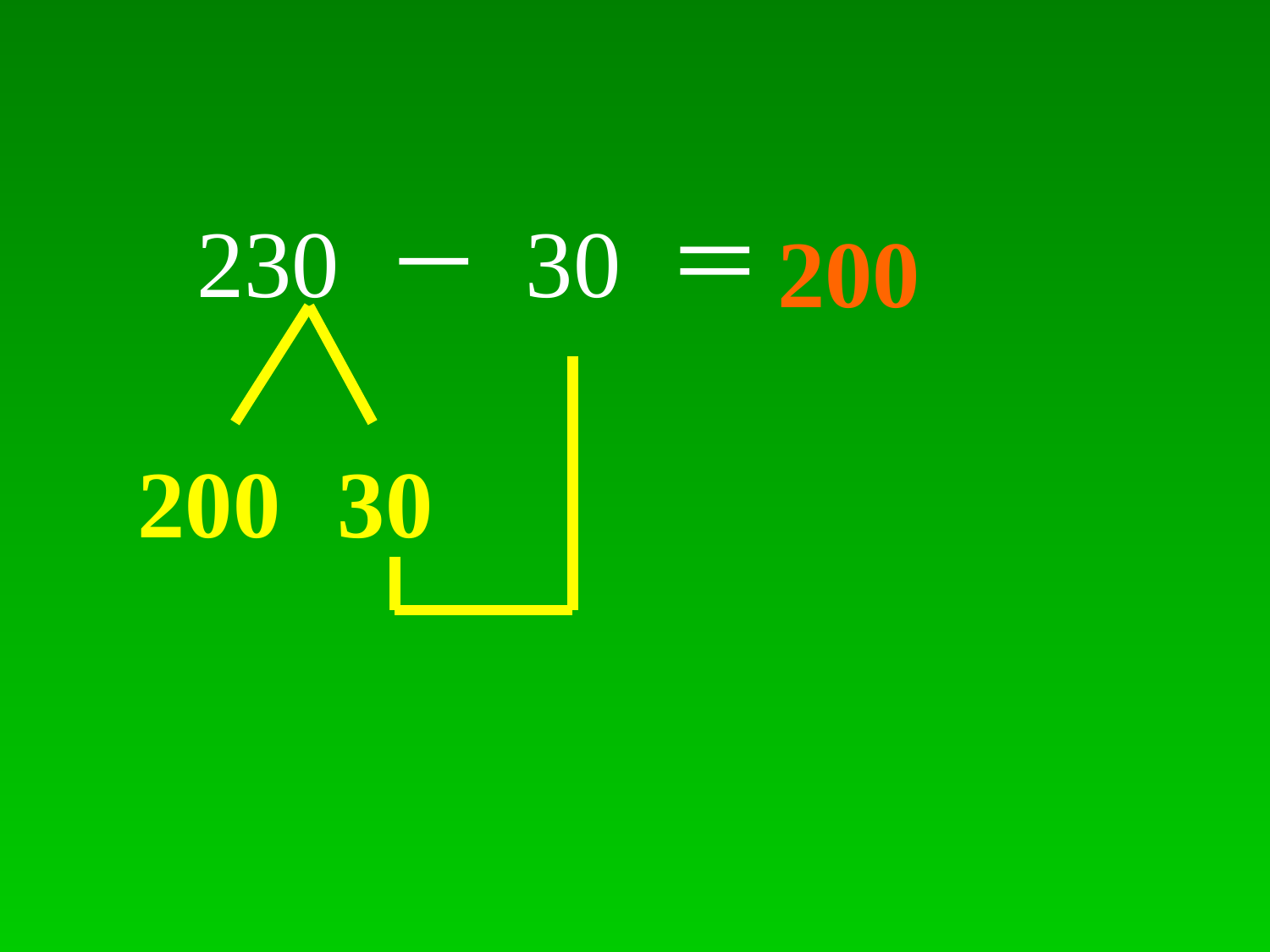

230 － 30 ＝
200
200
30